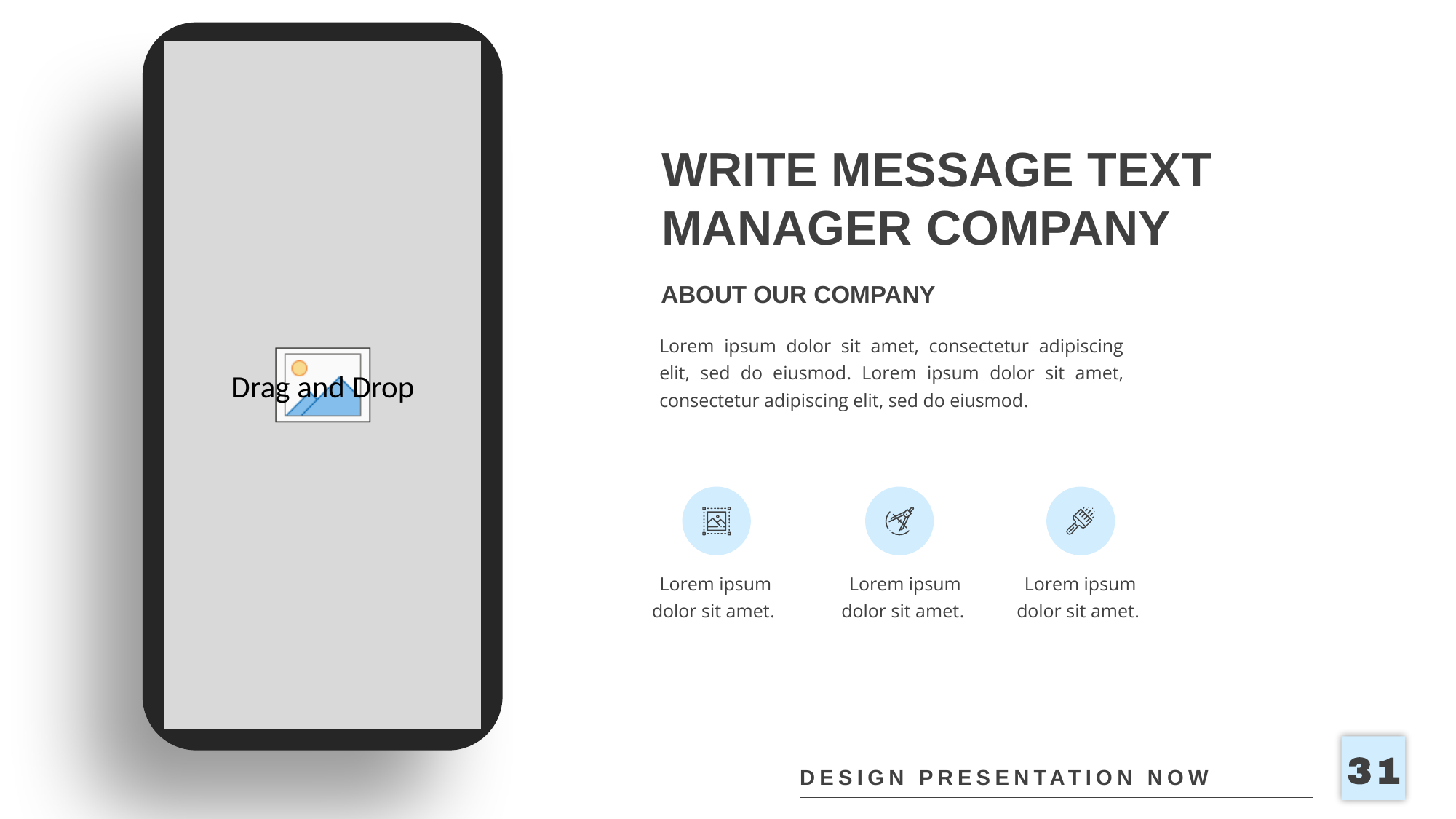

WRITE MESSAGE TEXT
MANAGER COMPANY
ABOUT OUR COMPANY
Lorem ipsum dolor sit amet, consectetur adipiscing elit, sed do eiusmod. Lorem ipsum dolor sit amet, consectetur adipiscing elit, sed do eiusmod.

Lorem ipsum dolor sit amet.
Lorem ipsum dolor sit amet.
Lorem ipsum dolor sit amet.

31
DESIGN PRESENTATION NOW